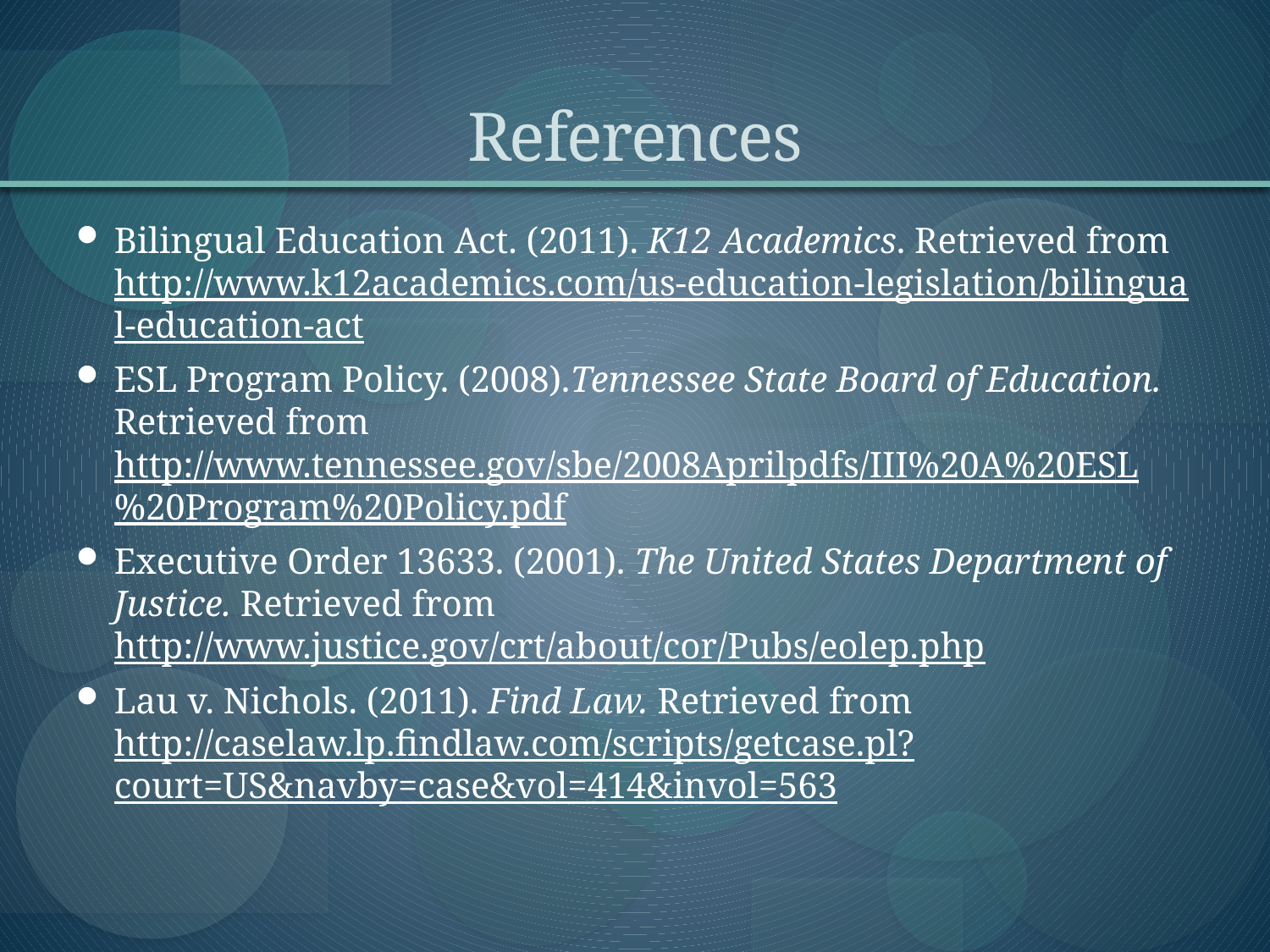

# References
Bilingual Education Act. (2011). K12 Academics. Retrieved from http://www.k12academics.com/us-education-legislation/bilingual-education-act
ESL Program Policy. (2008).Tennessee State Board of Education. Retrieved from                             http://www.tennessee.gov/sbe/2008Aprilpdfs/III%20A%20ESL%20Program%20Policy.pdf
Executive Order 13633. (2001). The United States Department of Justice. Retrieved from http://www.justice.gov/crt/about/cor/Pubs/eolep.php
Lau v. Nichols. (2011). Find Law. Retrieved from http://caselaw.lp.findlaw.com/scripts/getcase.pl?court=US&navby=case&vol=414&invol=563